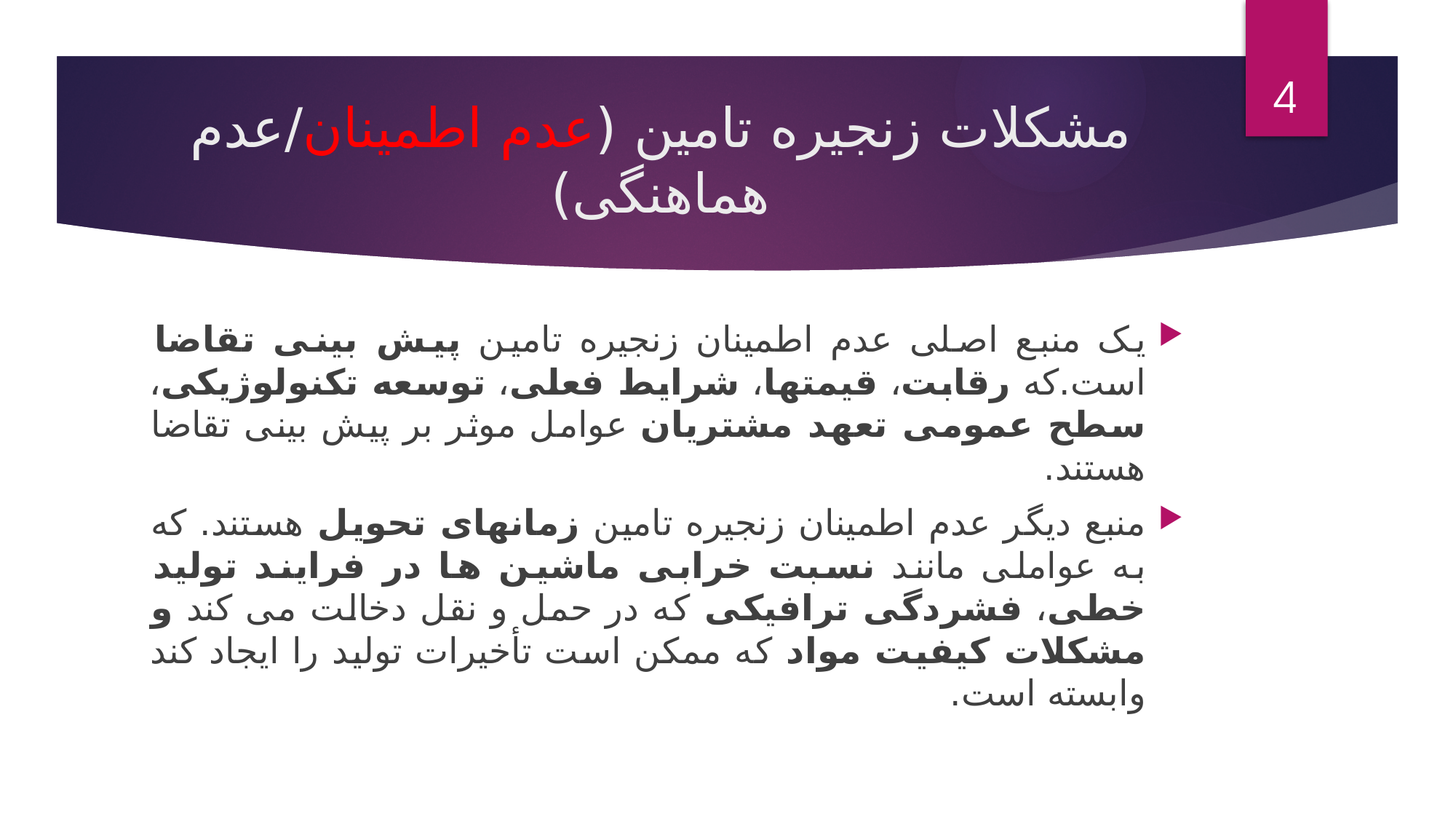

4
# مشکلات زنجیره تامین (عدم اطمینان/عدم هماهنگی)
یک منبع اصلی عدم اطمینان زنجیره تامین پیش بینی تقاضا است.که رقابت، قیمتها، شرایط فعلی، توسعه تکنولوژیکی، سطح عمومی تعهد مشتریان عوامل موثر بر پیش بینی تقاضا هستند.
منبع دیگر عدم اطمینان زنجیره تامین زمانهای تحویل هستند. که به عواملی مانند نسبت خرابی ماشین ها در فرایند تولید خطی، فشردگی ترافیکی که در حمل و نقل دخالت می کند و مشکلات کیفیت مواد که ممکن است تأخیرات تولید را ایجاد کند وابسته است.